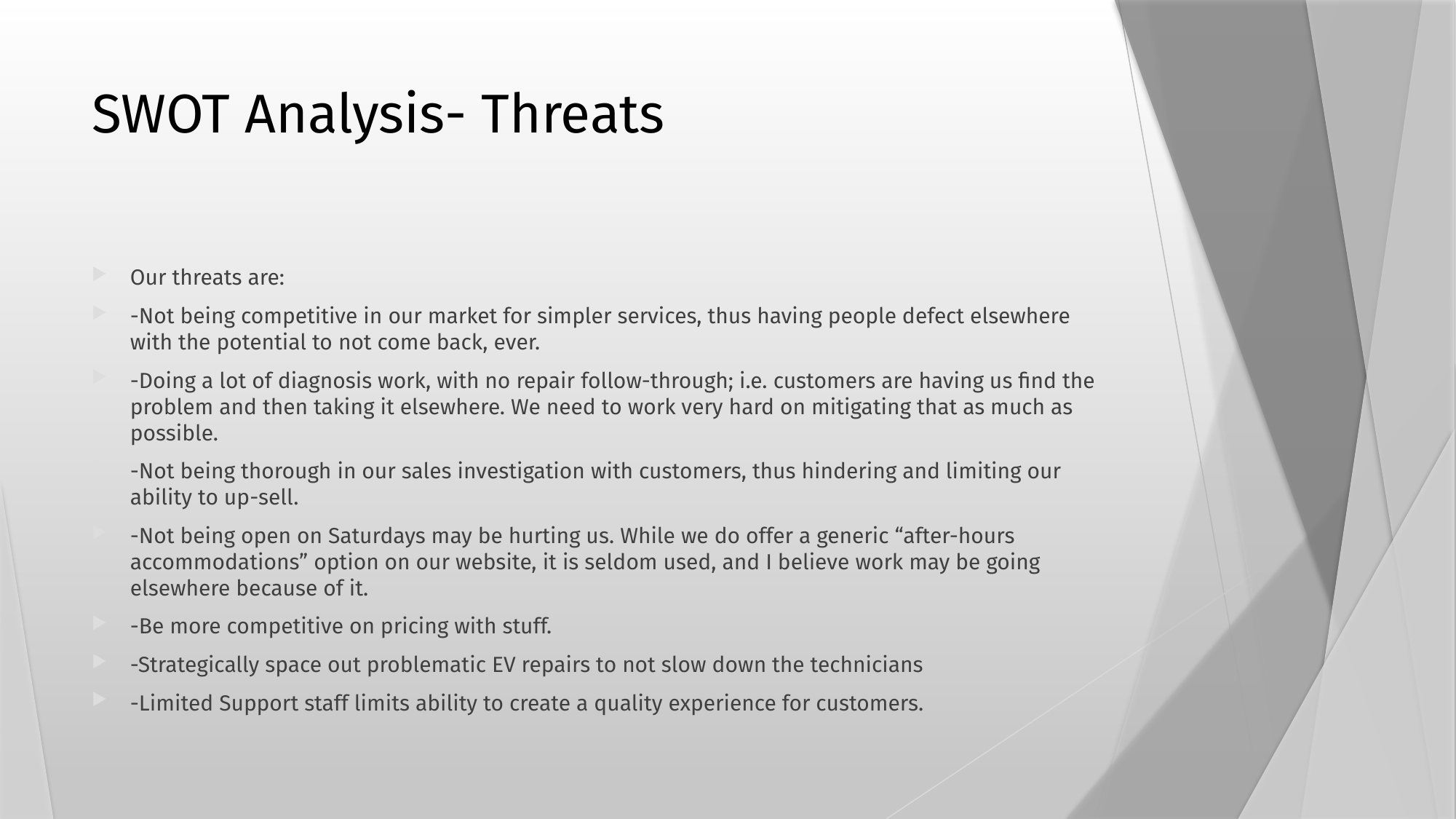

# SWOT Analysis- Threats
Our threats are:
-Not being competitive in our market for simpler services, thus having people defect elsewhere with the potential to not come back, ever.
-Doing a lot of diagnosis work, with no repair follow-through; i.e. customers are having us find the problem and then taking it elsewhere. We need to work very hard on mitigating that as much as possible.
-Not being thorough in our sales investigation with customers, thus hindering and limiting our ability to up-sell.
-Not being open on Saturdays may be hurting us. While we do offer a generic “after-hours accommodations” option on our website, it is seldom used, and I believe work may be going elsewhere because of it.
-Be more competitive on pricing with stuff.
-Strategically space out problematic EV repairs to not slow down the technicians
-Limited Support staff limits ability to create a quality experience for customers.